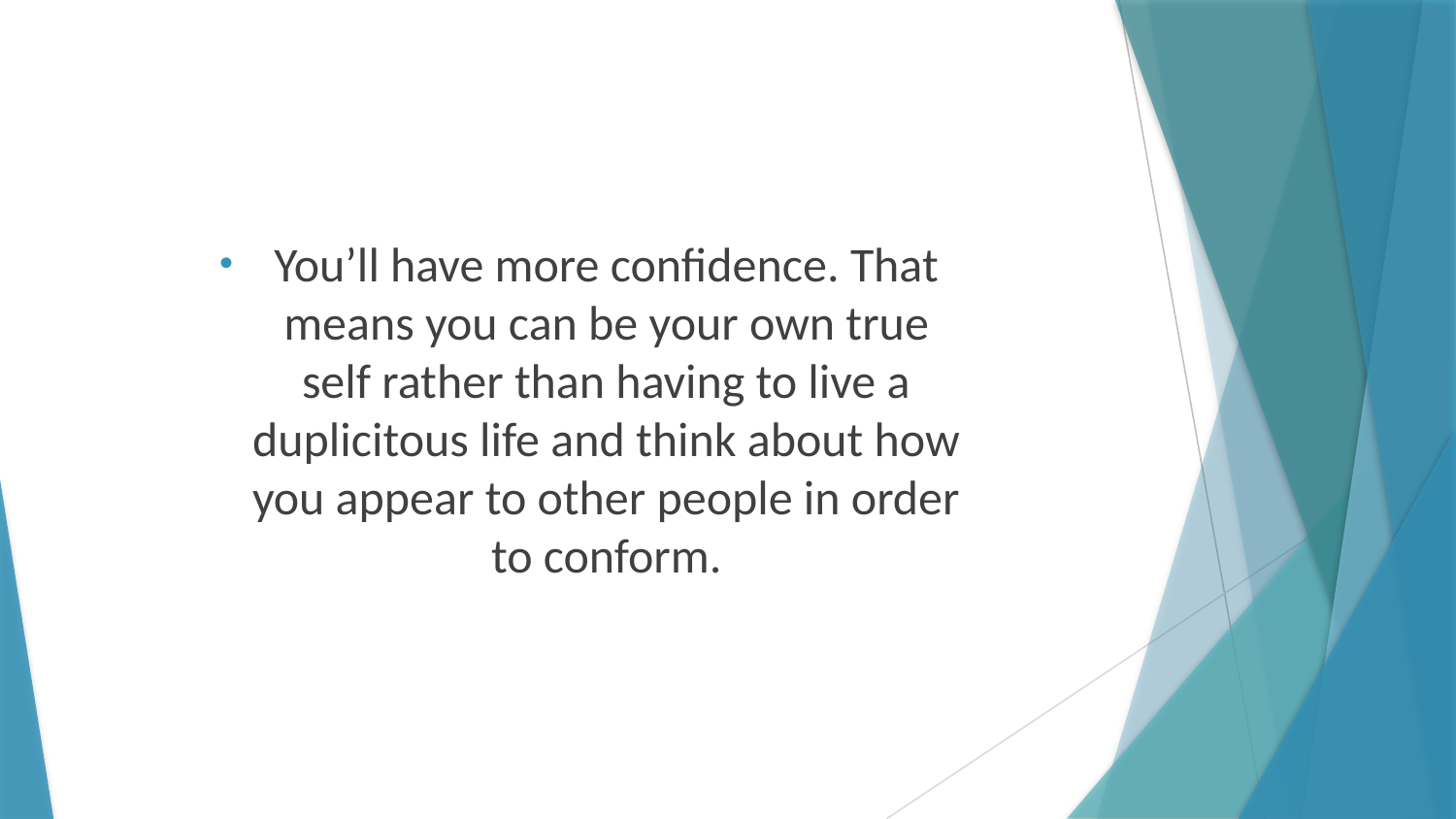

You’ll have more confidence. That means you can be your own true self rather than having to live a duplicitous life and think about how you appear to other people in order to conform.